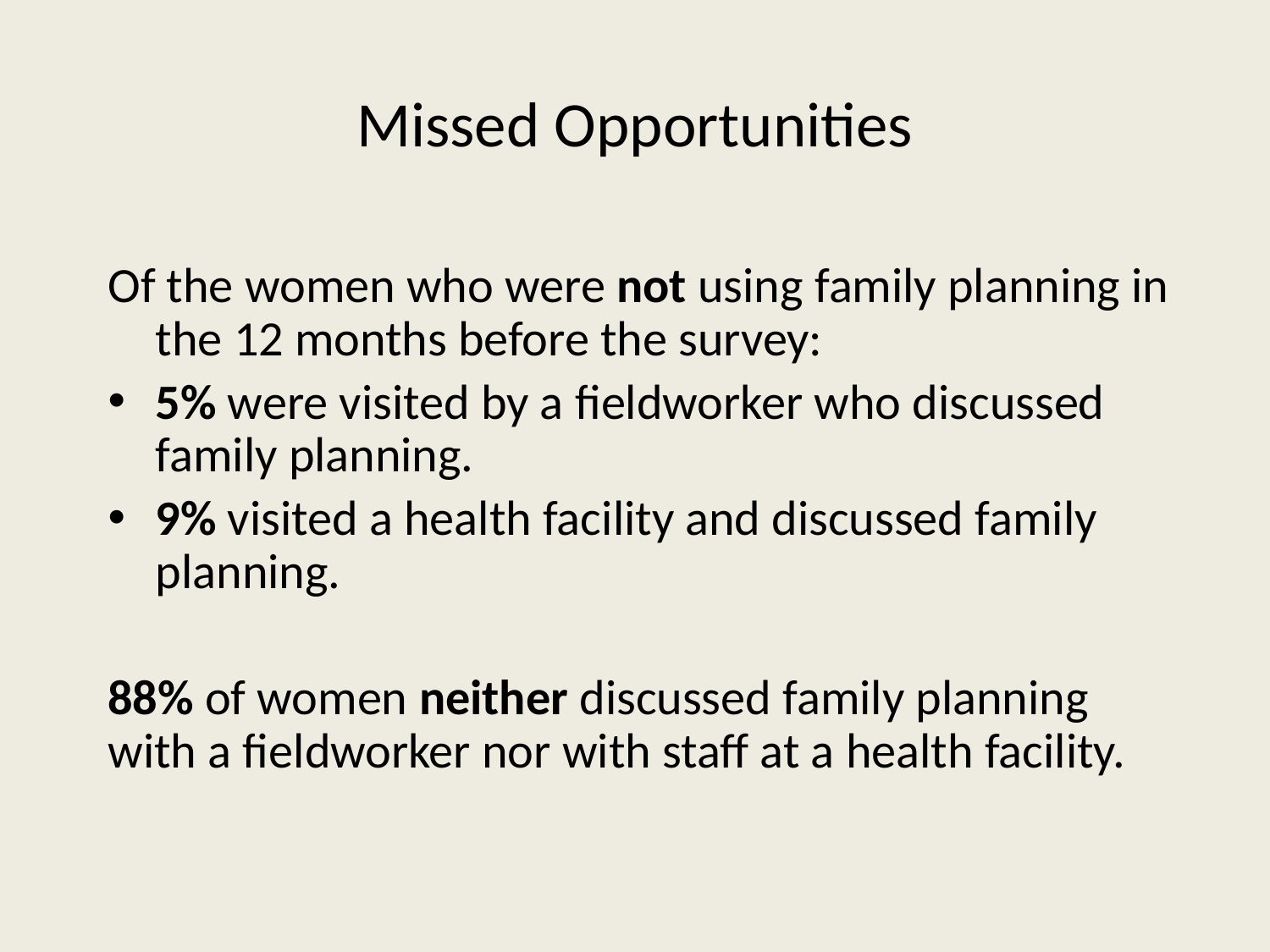

# Missed Opportunities
Of the women who were not using family planning in the 12 months before the survey:
5% were visited by a fieldworker who discussed family planning.
9% visited a health facility and discussed family planning.

88% of women neither discussed family planning with a fieldworker nor with staff at a health facility.